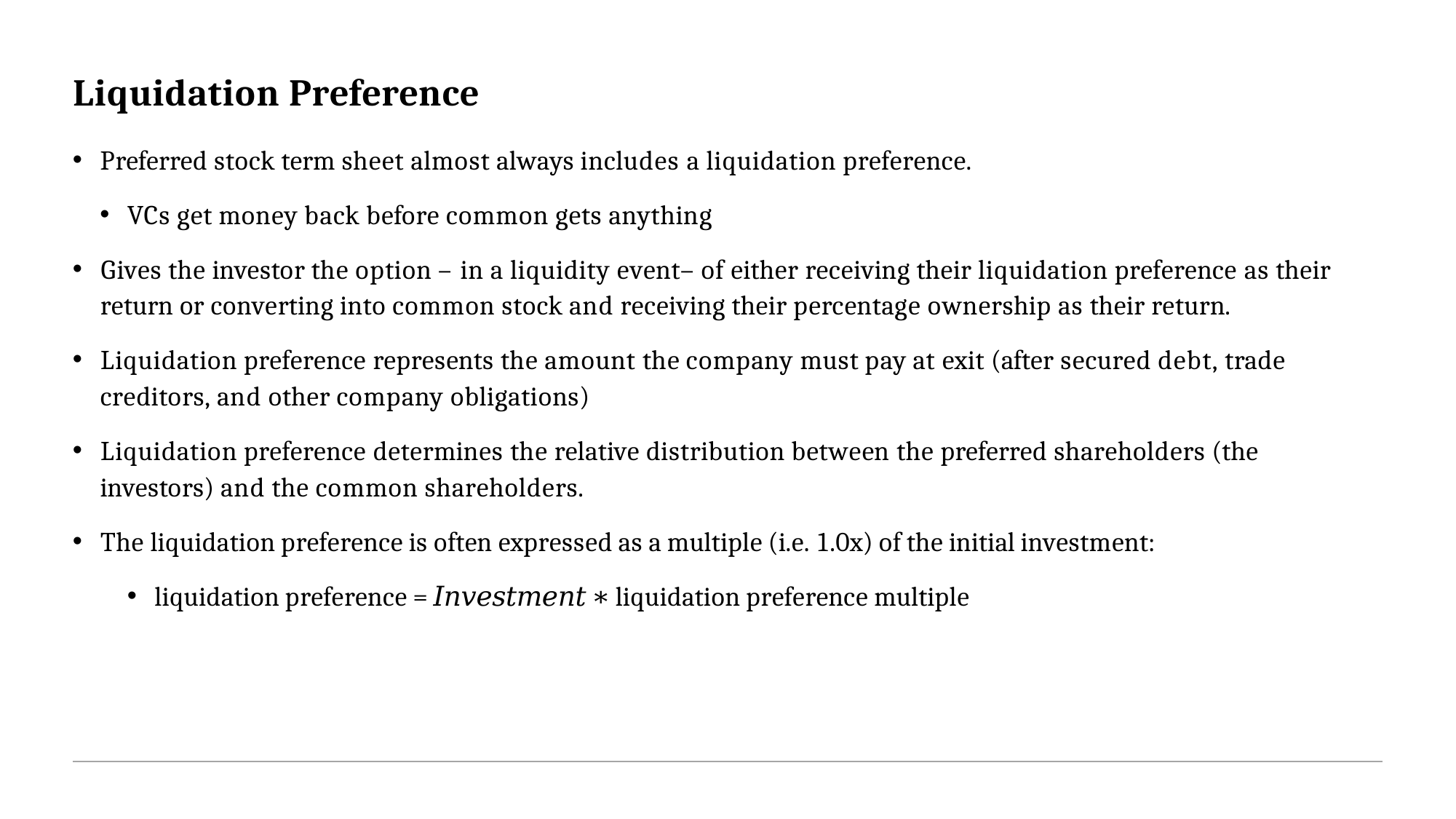

# Liquidation Preference
Preferred stock term sheet almost always includes a liquidation preference.
VCs get money back before common gets anything
Gives the investor the option – in a liquidity event– of either receiving their liquidation preference as their  return or converting into common stock and receiving their percentage ownership as their return.
Liquidation preference represents the amount the company must pay at exit (after secured debt, trade  creditors, and other company obligations)
Liquidation preference determines the relative distribution between the preferred shareholders (the  investors) and the common shareholders.
The liquidation preference is often expressed as a multiple (i.e. 1.0x) of the initial investment:
liquidation preference = 𝐼𝑛𝑣𝑒𝑠𝑡𝑚𝑒𝑛𝑡 ∗ liquidation preference multiple